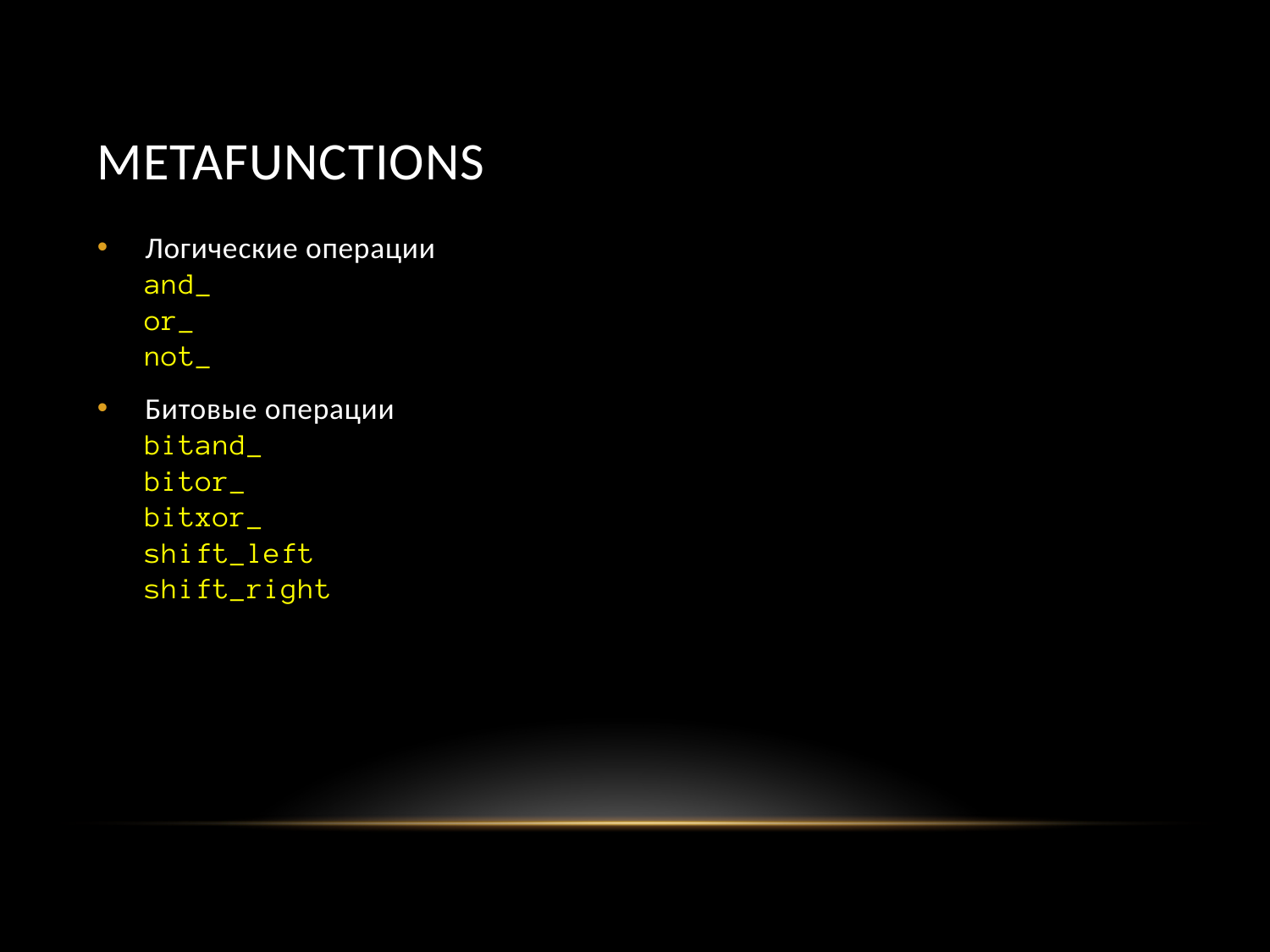

# Metafunctions
Логические операции
and_
or_
not_
Битовые операции
bitand_
bitor_
bitxor_
shift_left
shift_right